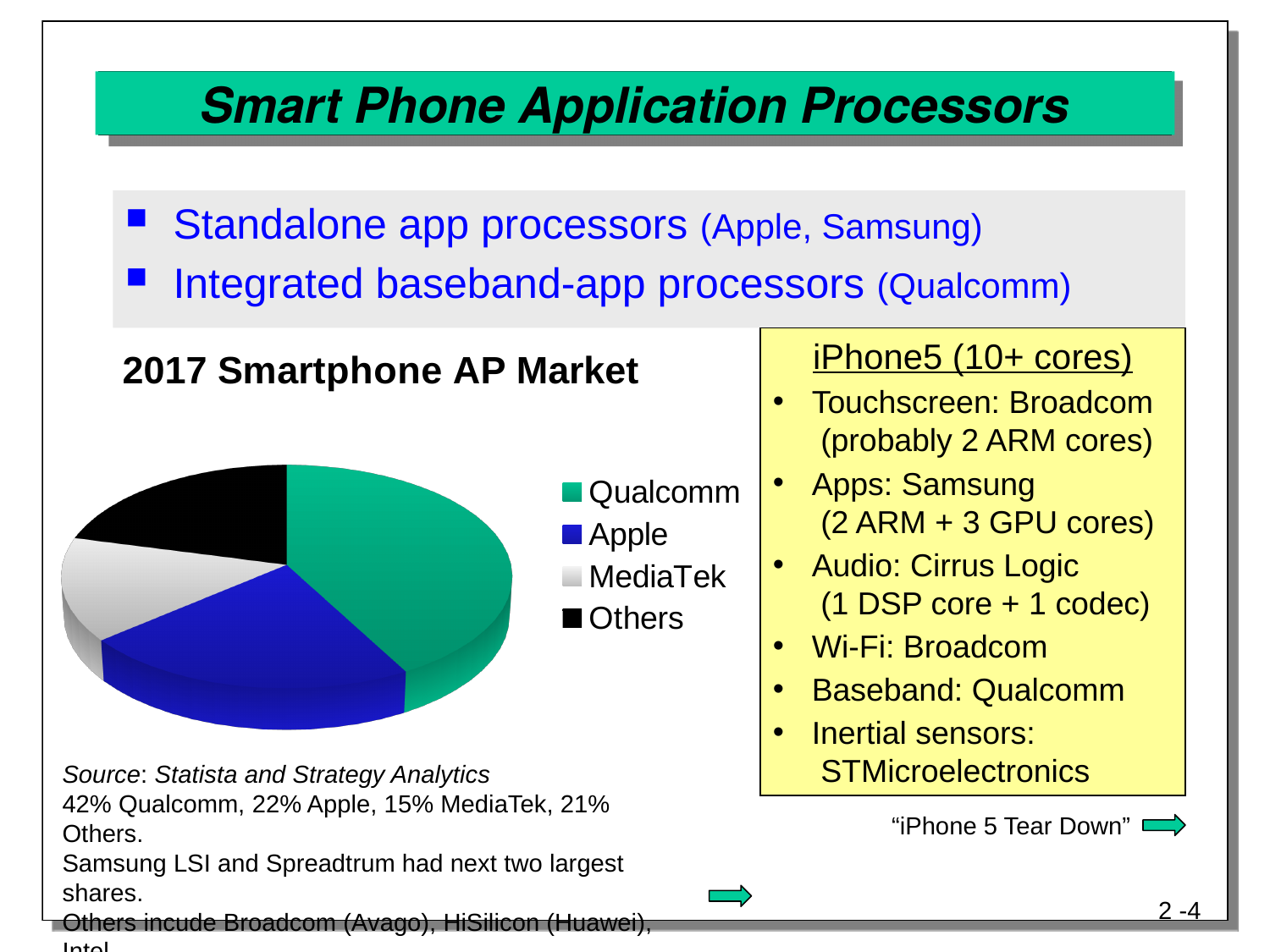

# Smart Phone Application Processors
Standalone app processors (Apple, Samsung)
Integrated baseband-app processors (Qualcomm)

[unsupported chart]

iPhone5 (10+ cores)
 Touchscreen: Broadcom
  (probably 2 ARM cores)
 Apps: Samsung
  (2 ARM + 3 GPU cores)
 Audio: Cirrus Logic
  (1 DSP core + 1 codec)
 Wi-Fi: Broadcom
 Baseband: Qualcomm
 Inertial sensors:
  STMicroelectronics
Source: Statista and Strategy Analytics
42% Qualcomm, 22% Apple, 15% MediaTek, 21% Others.
Samsung LSI and Spreadtrum had next two largest shares.
Others incude Broadcom (Avago), HiSilicon (Huawei), Intel.
40% have eight cores and 14% in 10nm CMOS process
“iPhone 5 Tear Down”